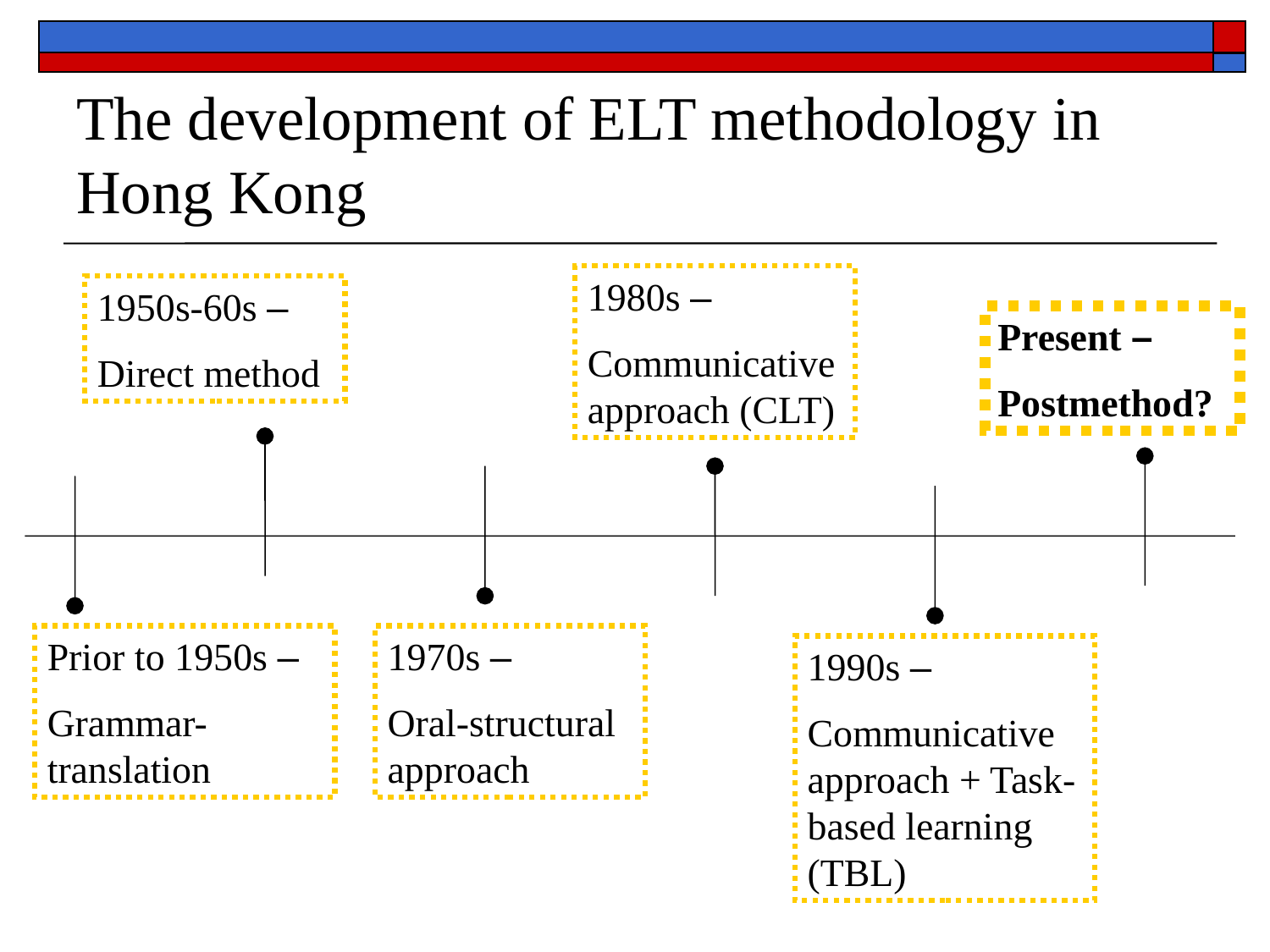

# The development of ELT methodology in Hong Kong
1980s –
Communicative approach (CLT)
1950s-60s –
Direct method
Present –
Postmethod?

Prior to 1950s –
Grammar-translation
1970s –
Oral-structural approach
1990s –
Communicative approach + Task-based learning (TBL)